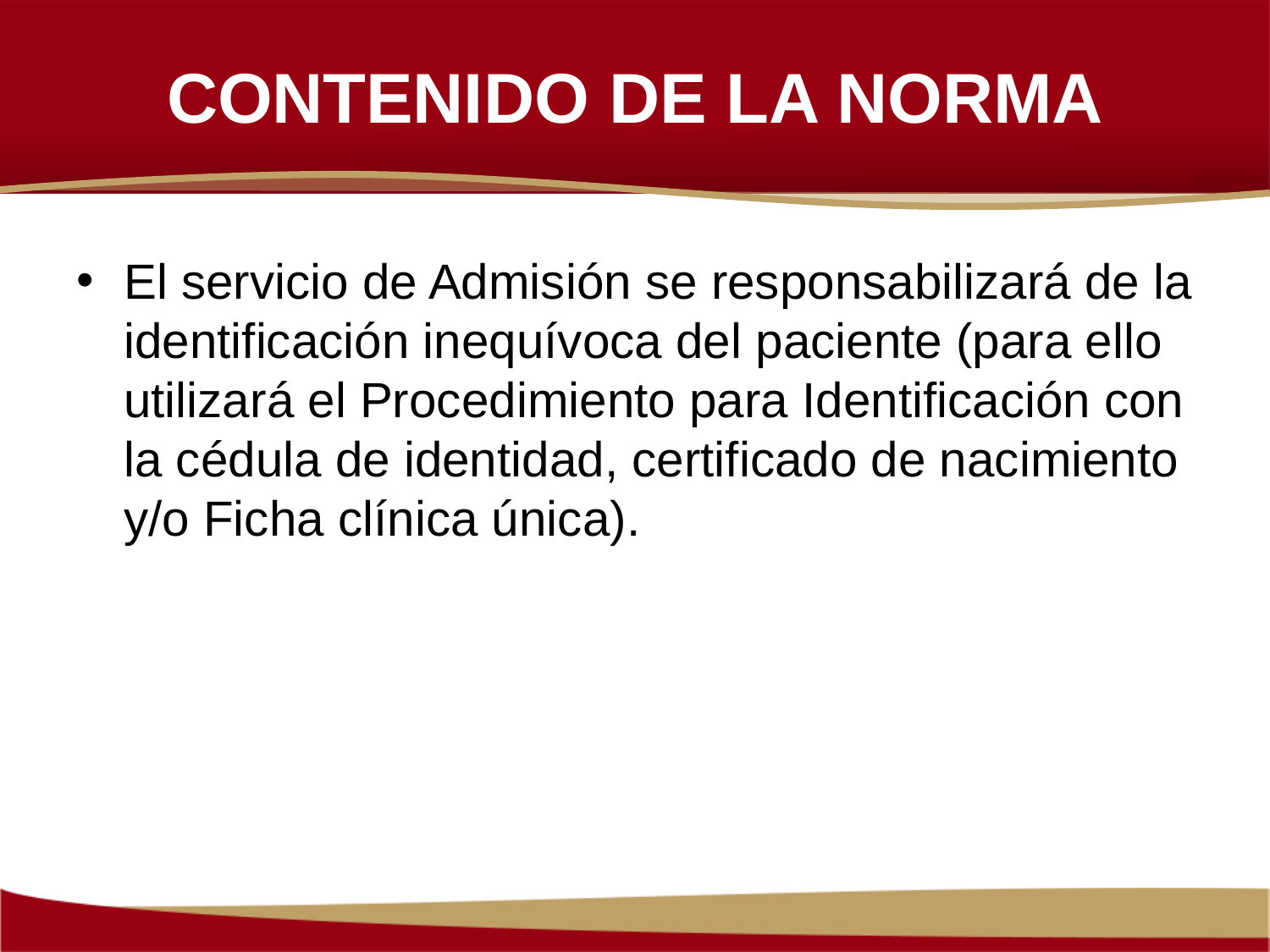

# CONTENIDO DE LA NORMA
El servicio de Admisión se responsabilizará de la identificación inequívoca del paciente (para ello utilizará el Procedimiento para Identificación con la cédula de identidad, certificado de nacimiento y/o Ficha clínica única).